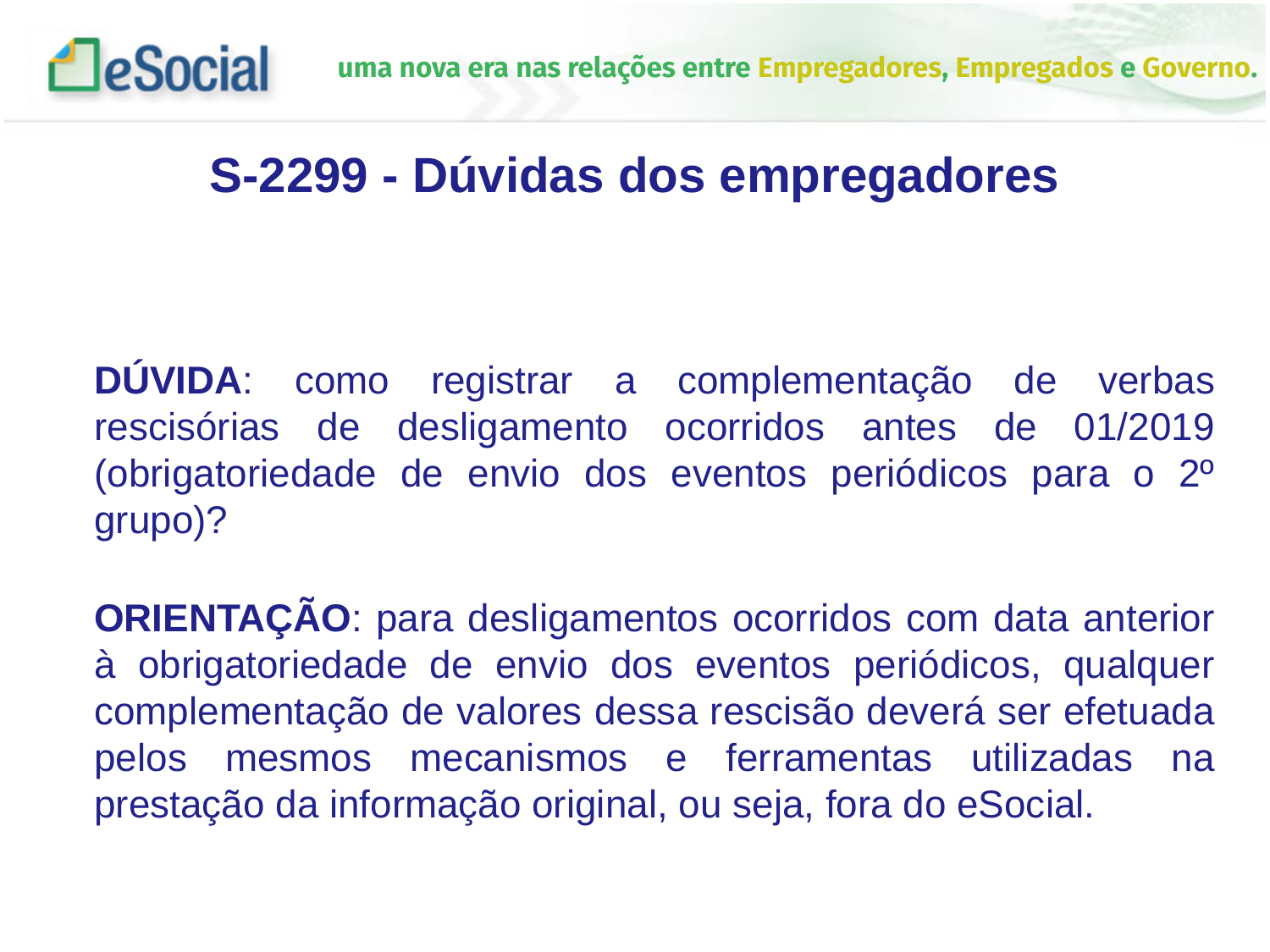

S-2299 - Dúvidas dos empregadores

DÚVIDA: como registrar a complementação de verbas rescisórias de desligamento ocorridos antes de 01/2019 (obrigatoriedade de envio dos eventos periódicos para o 2º grupo)?

ORIENTAÇÃO: para desligamentos ocorridos com data anterior à obrigatoriedade de envio dos eventos periódicos, qualquer complementação de valores dessa rescisão deverá ser efetuada pelos mesmos mecanismos e ferramentas utilizadas na prestação da informação original, ou seja, fora do eSocial.